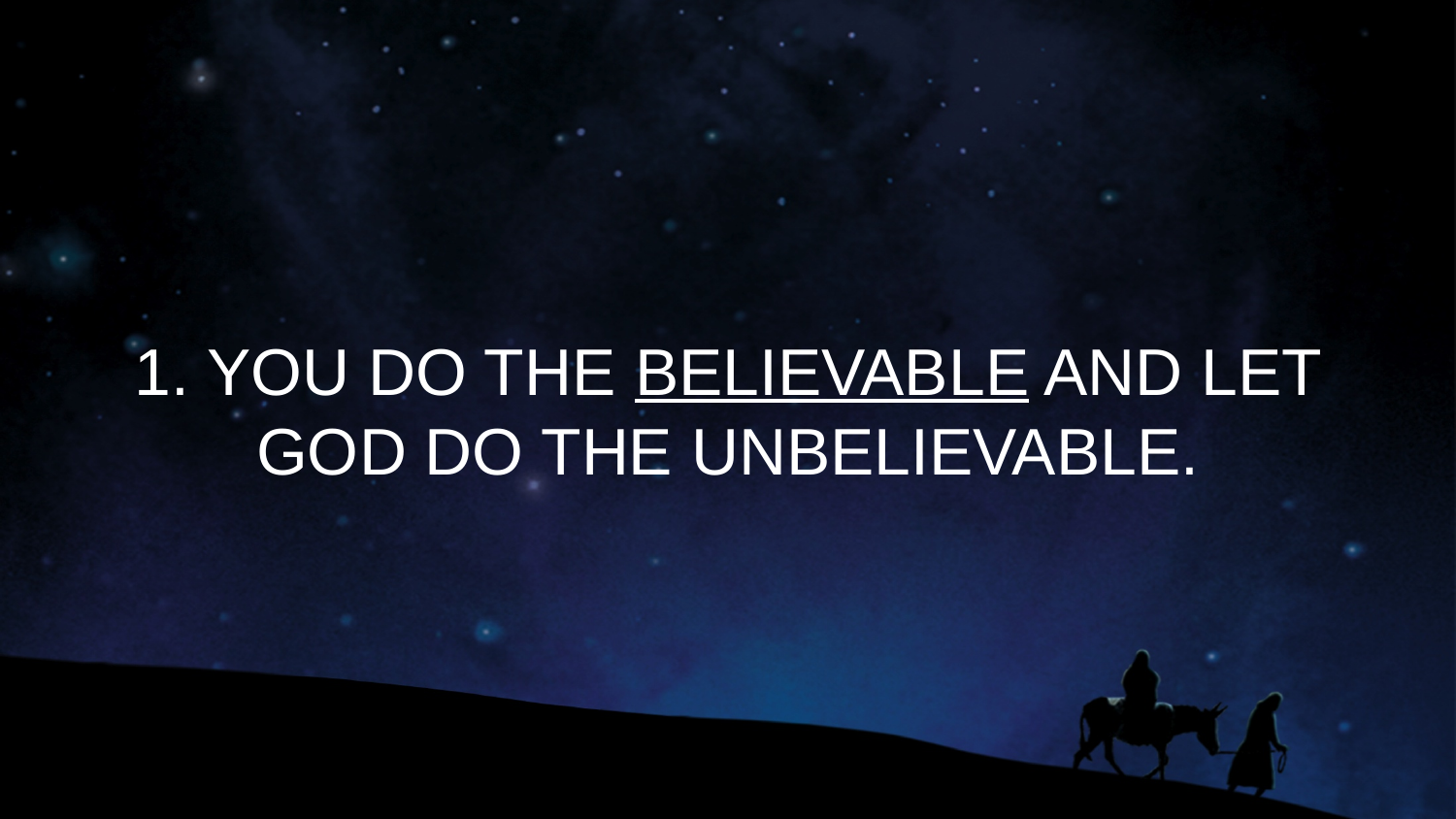

# 1. YOU DO THE BELIEVABLE AND LET GOD DO THE UNBELIEVABLE.